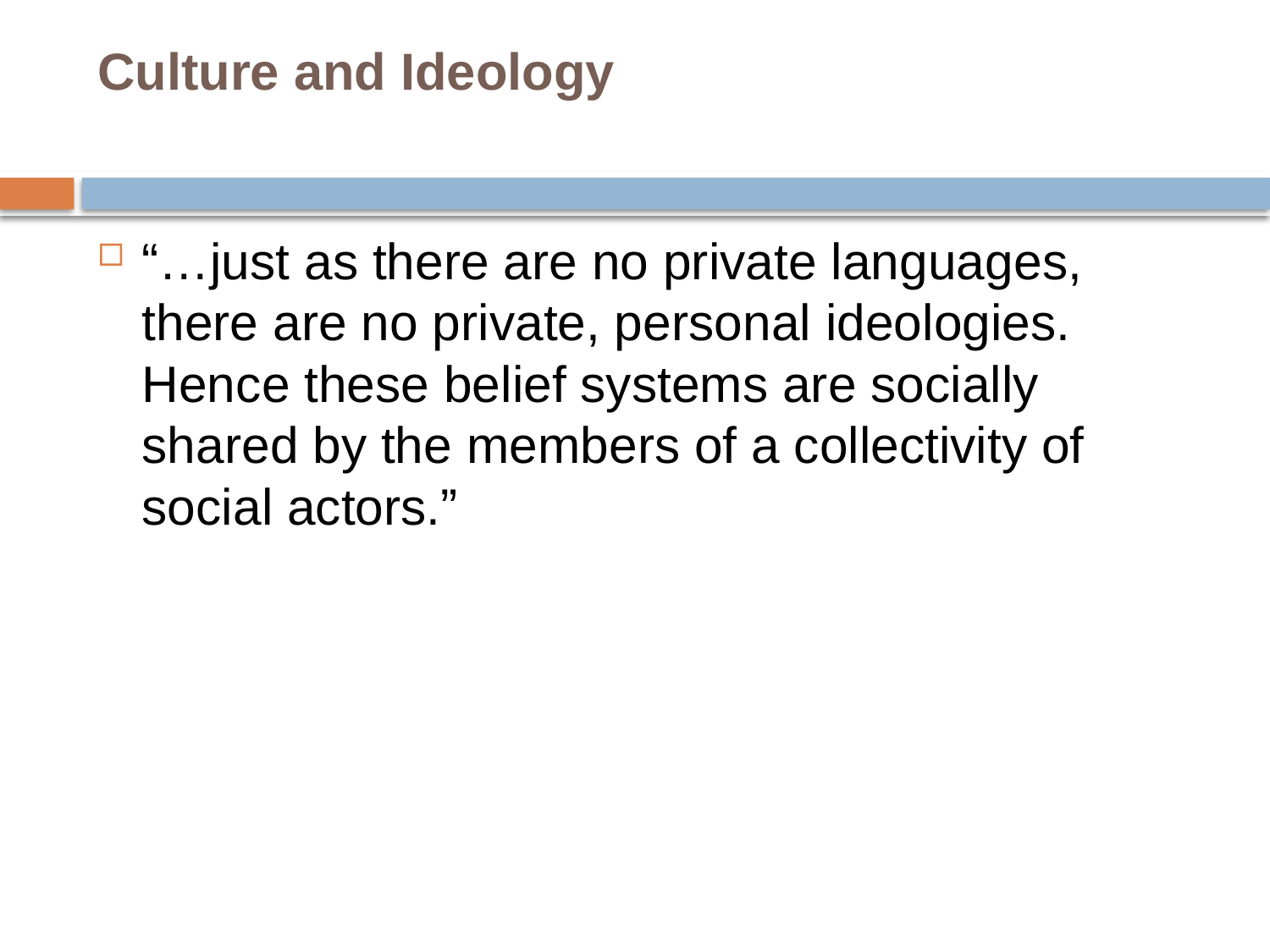

# Culture and Ideology
“…just as there are no private languages, there are no private, personal ideologies. Hence these belief systems are socially shared by the members of a collectivity of social actors.”